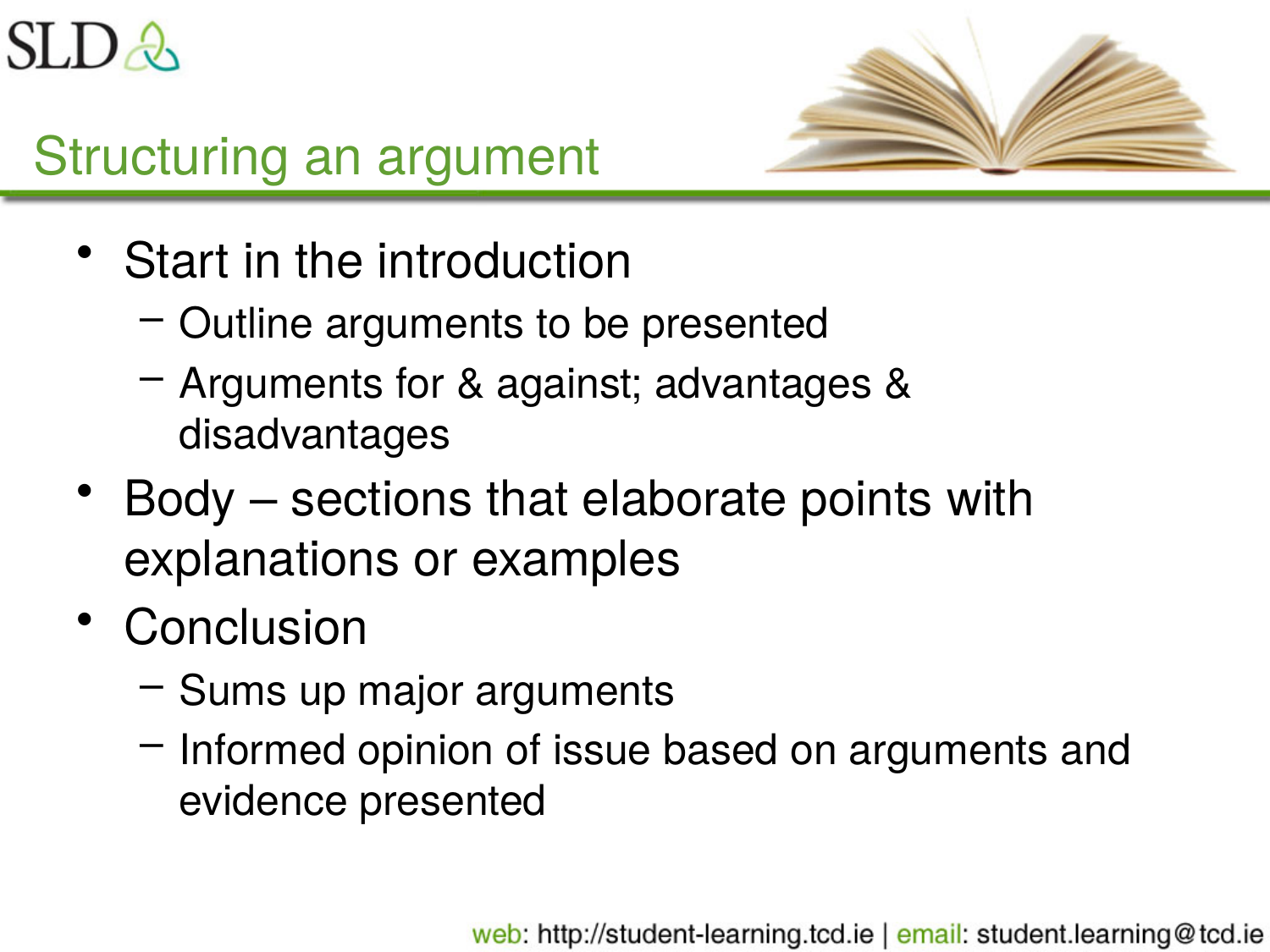

# Structuring an argument
Start in the introduction
Outline arguments to be presented
Arguments for & against; advantages & disadvantages
Body – sections that elaborate points with explanations or examples
Conclusion
Sums up major arguments
Informed opinion of issue based on arguments and evidence presented